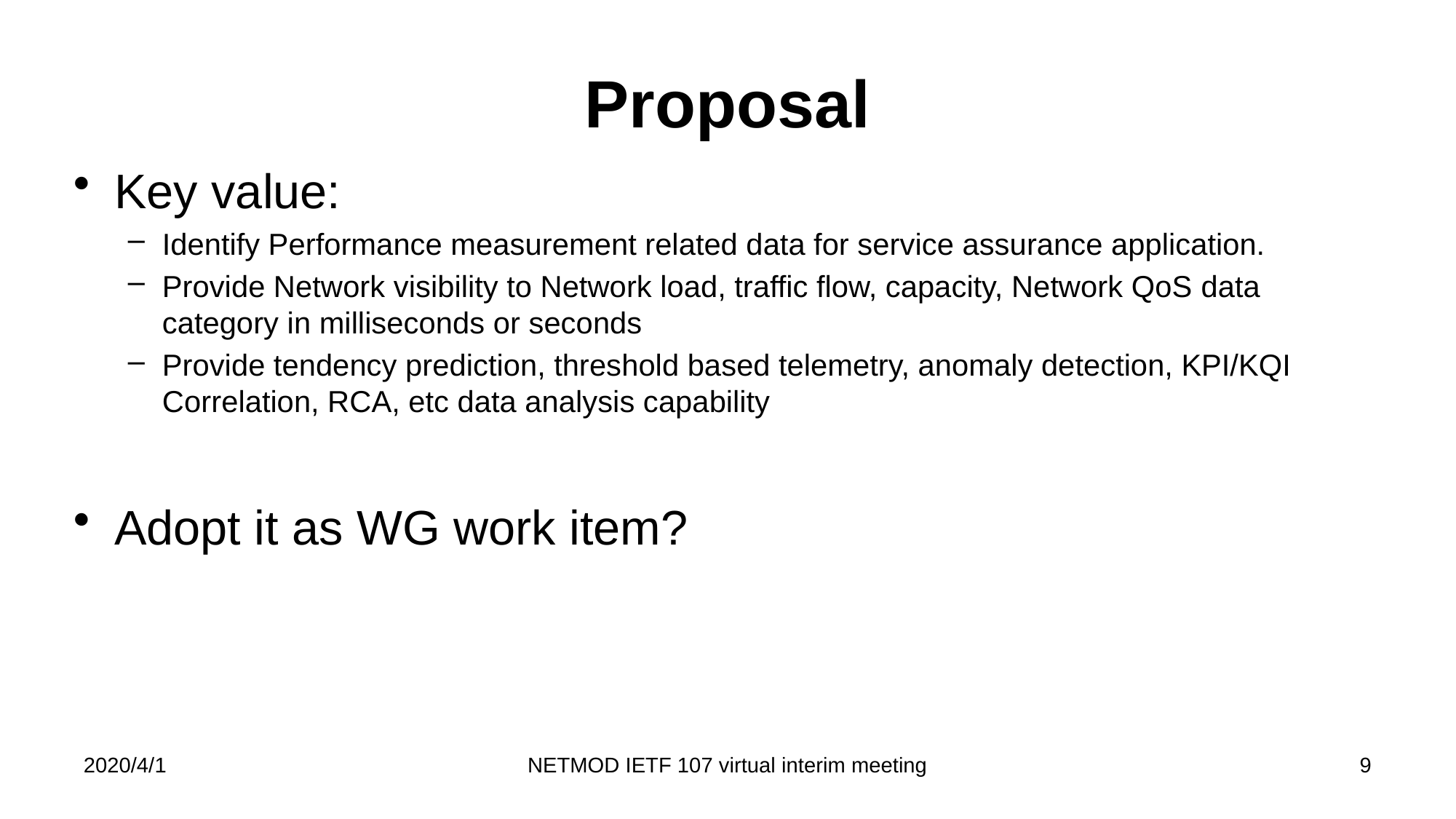

# Proposal
Key value:
Identify Performance measurement related data for service assurance application.
Provide Network visibility to Network load, traffic flow, capacity, Network QoS data category in milliseconds or seconds
Provide tendency prediction, threshold based telemetry, anomaly detection, KPI/KQI Correlation, RCA, etc data analysis capability

Adopt it as WG work item?
2020/4/1
NETMOD IETF 107 virtual interim meeting
9